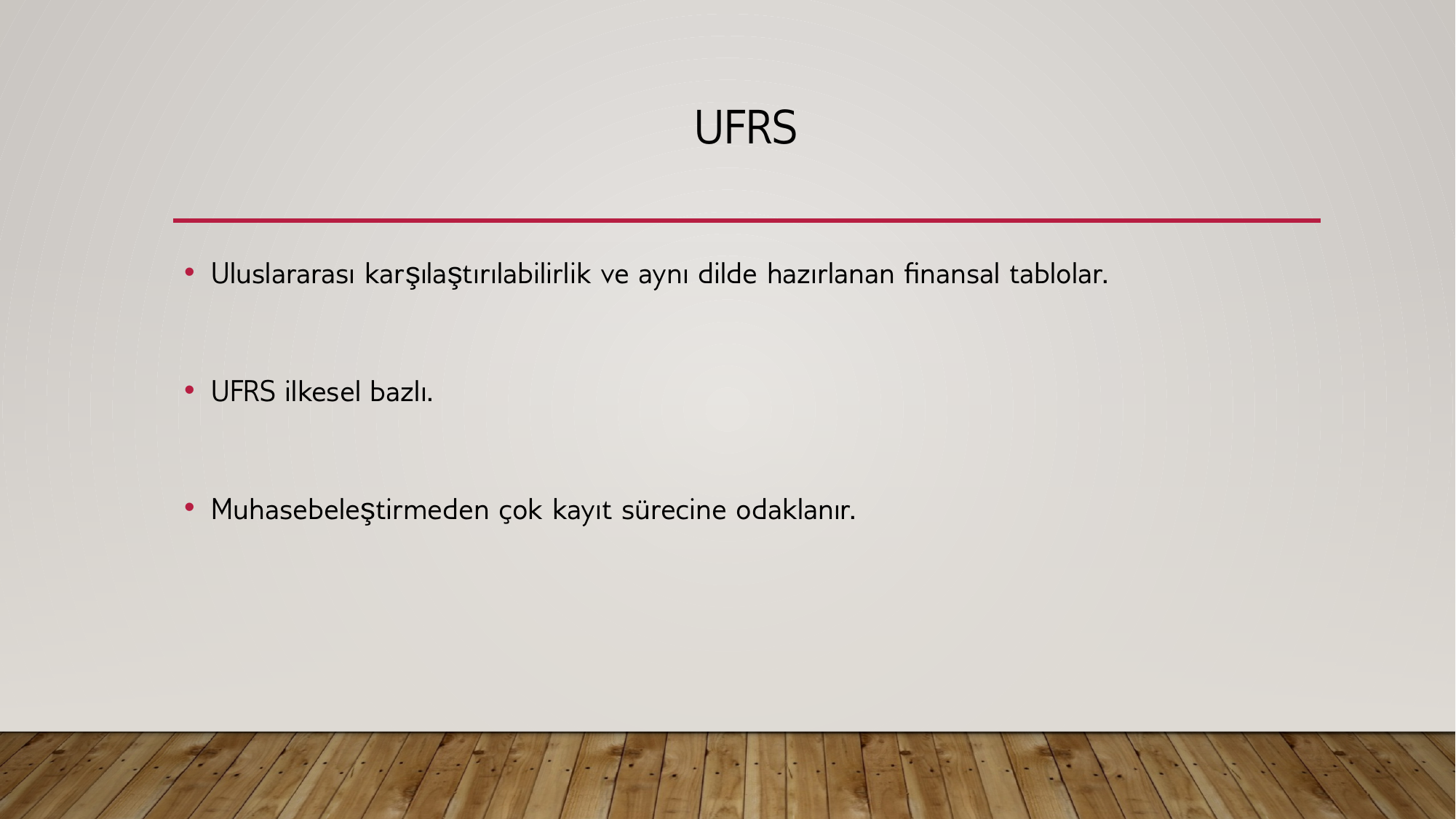

# UFRS
Uluslararası karşılaştırılabilirlik ve aynı dilde hazırlanan finansal tablolar.

UFRS ilkesel bazlı.

Muhasebeleştirmeden çok kayıt sürecine odaklanır.